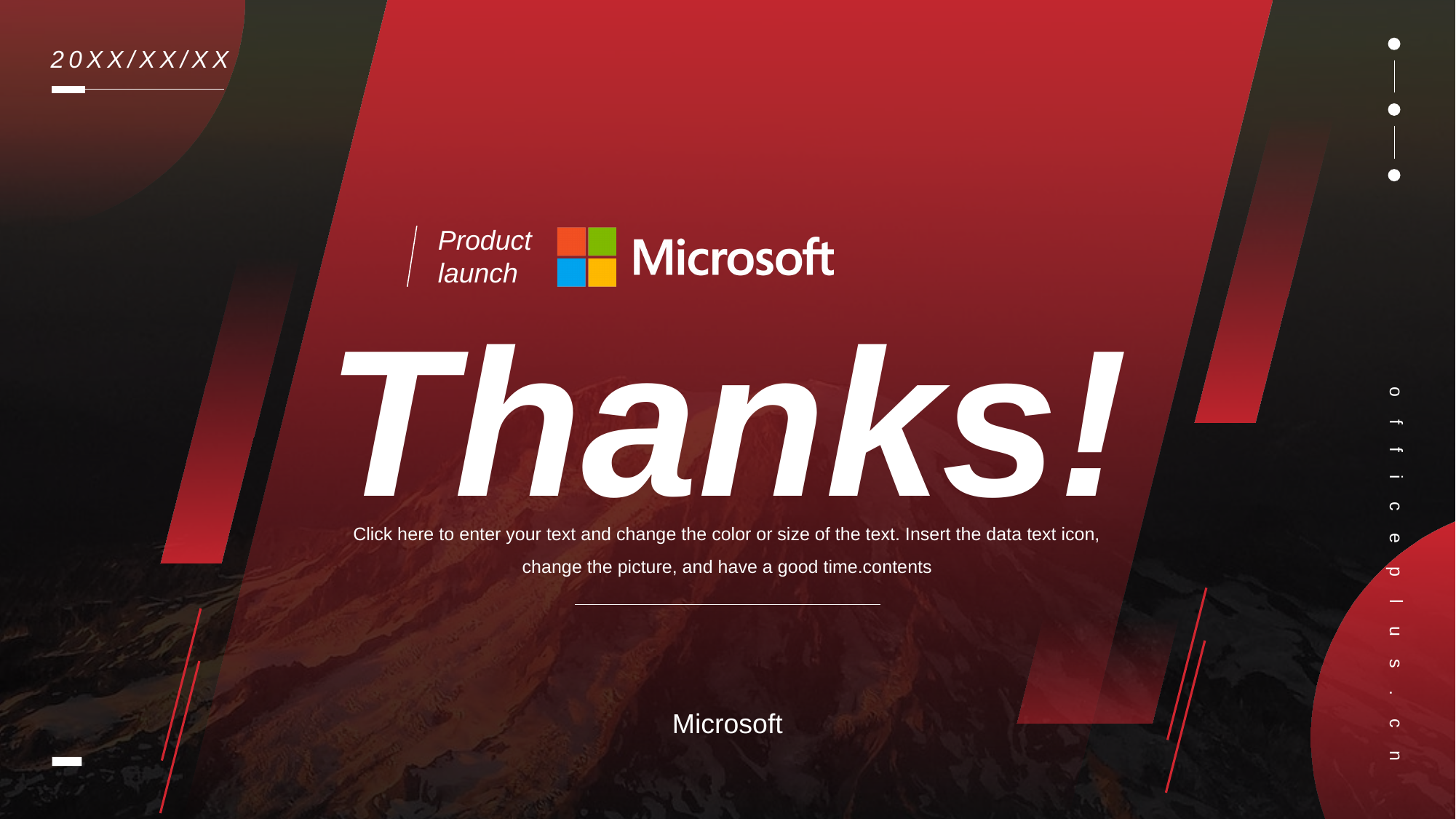

20XX/XX/XX

# Thanks!
Click here to enter your text and change the color or size of the text. Insert the data text icon, change the picture, and have a good time.contents
officeplus.cn
Microsoft